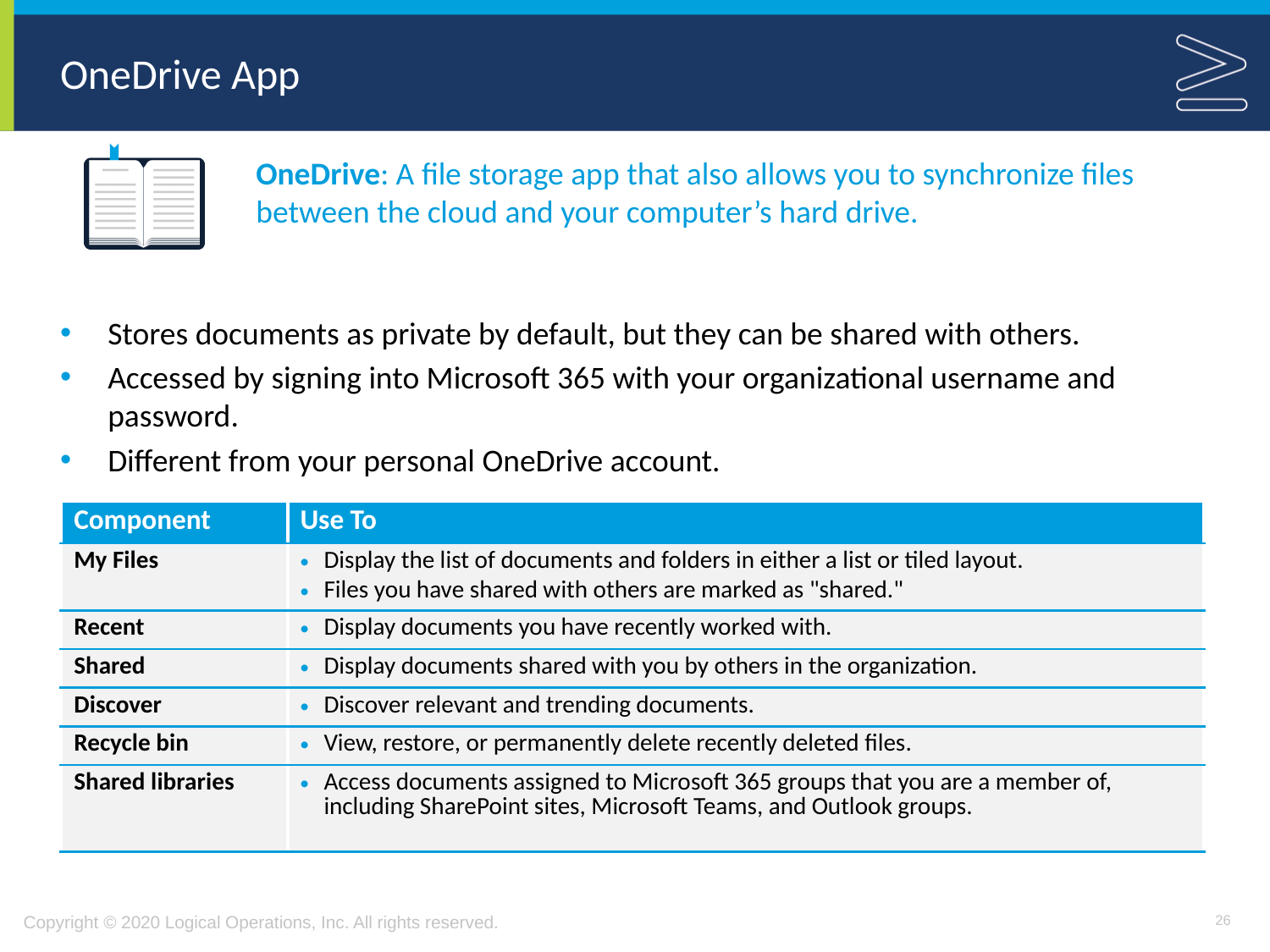

# OneDrive App
OneDrive: A file storage app that also allows you to synchronize files between the cloud and your computer’s hard drive.
Stores documents as private by default, but they can be shared with others.
Accessed by signing into Microsoft 365 with your organizational username and password.
Different from your personal OneDrive account.
| Component | Use To |
| --- | --- |
| My Files | Display the list of documents and folders in either a list or tiled layout. Files you have shared with others are marked as "shared." |
| Recent | Display documents you have recently worked with. |
| Shared | Display documents shared with you by others in the organization. |
| Discover | Discover relevant and trending documents. |
| Recycle bin | View, restore, or permanently delete recently deleted files. |
| Shared libraries | Access documents assigned to Microsoft 365 groups that you are a member of, including SharePoint sites, Microsoft Teams, and Outlook groups. |
26